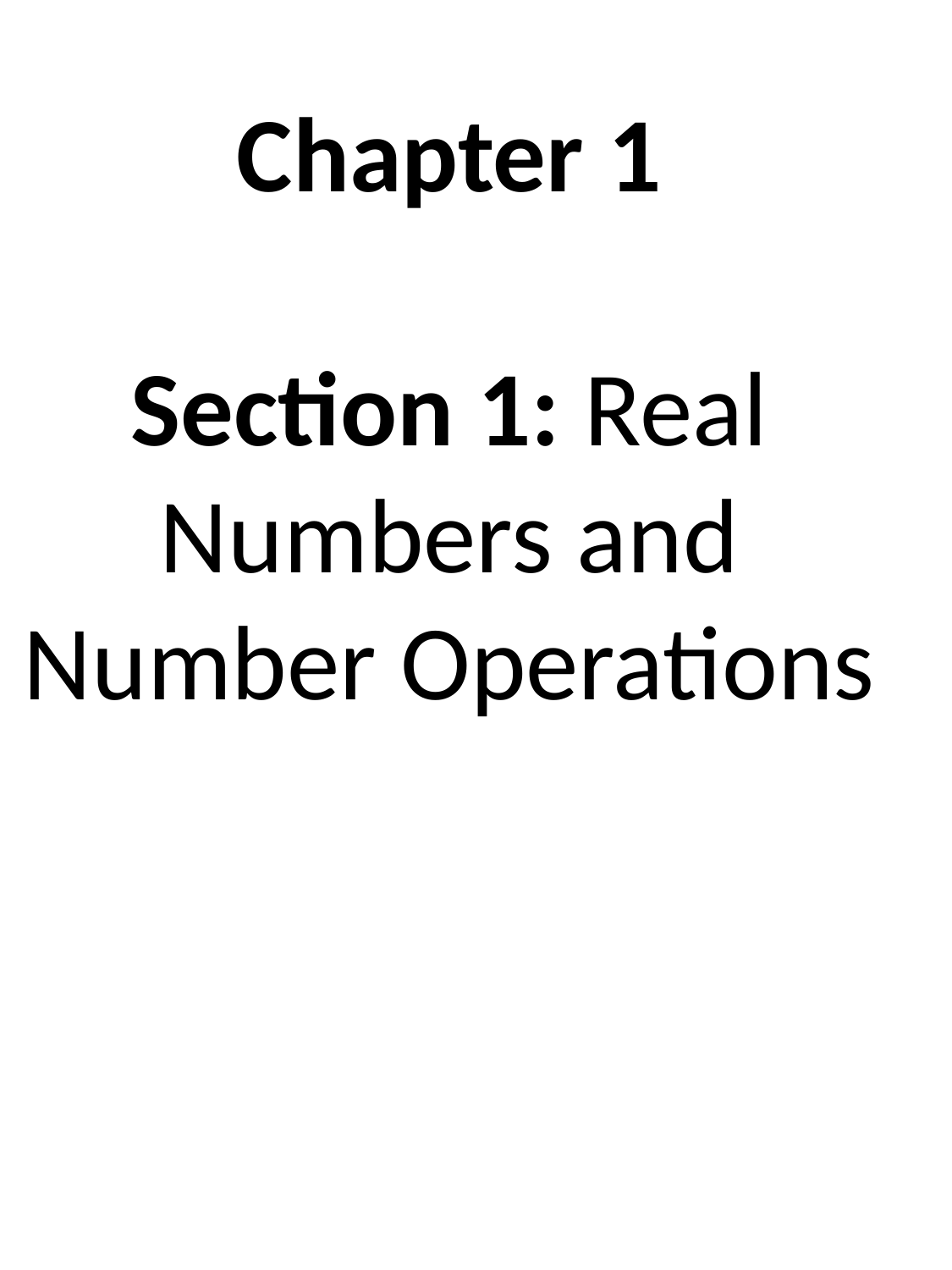

Chapter 1

Section 1: Real Numbers and Number Operations